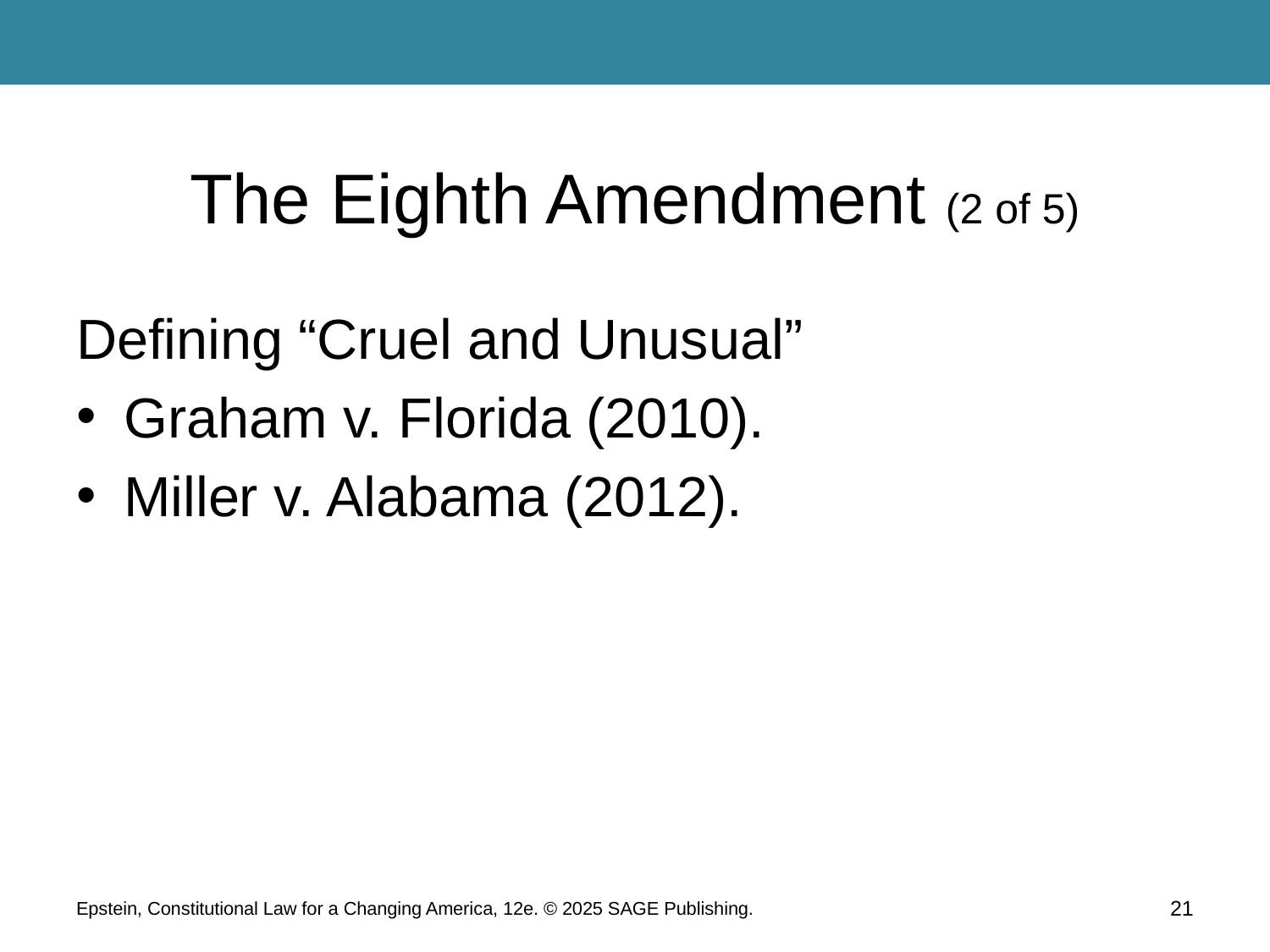

# The Eighth Amendment (2 of 5)
Defining “Cruel and Unusual”
Graham v. Florida (2010).
Miller v. Alabama (2012).
Epstein, Constitutional Law for a Changing America, 12e. © 2025 SAGE Publishing.
21